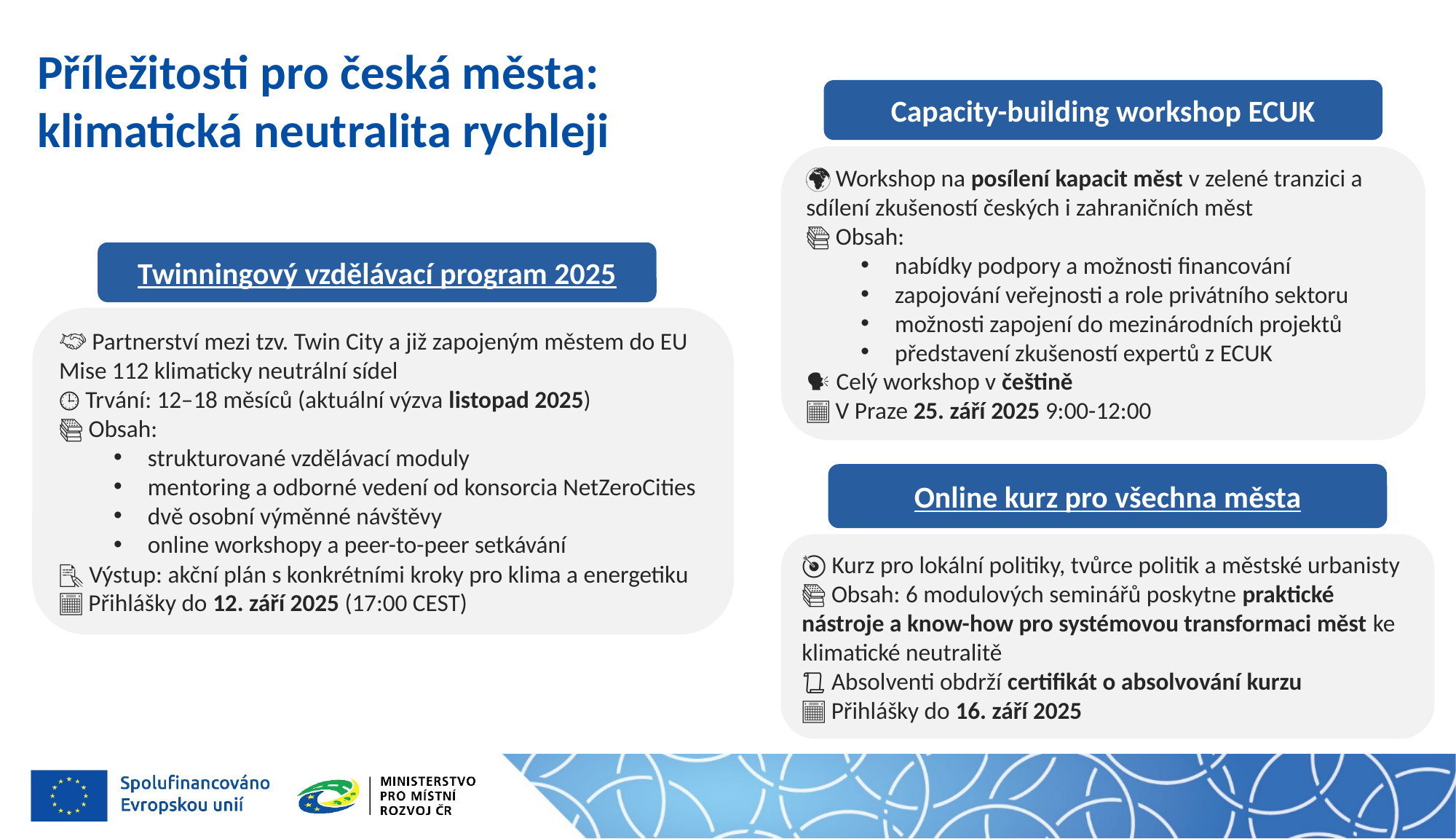

Příležitosti pro česká města: klimatická neutralita rychleji
Capacity-building workshop ECUK
🌍 Workshop na posílení kapacit měst v zelené tranzici a sdílení zkušeností českých i zahraničních měst
📚 Obsah:
nabídky podpory a možnosti financování
zapojování veřejnosti a role privátního sektoru
možnosti zapojení do mezinárodních projektů
představení zkušeností expertů z ECUK
🗣 Celý workshop v češtině
📅 V Praze 25. září 2025 9:00-12:00
Twinningový vzdělávací program 2025
🤝 Partnerství mezi tzv. Twin City a již zapojeným městem do EU Mise 112 klimaticky neutrální sídel
🕒 Trvání: 12–18 měsíců (aktuální výzva listopad 2025)
📚 Obsah:
strukturované vzdělávací moduly
mentoring a odborné vedení od konsorcia NetZeroCities
dvě osobní výměnné návštěvy
online workshopy a peer-to-peer setkávání
📝 Výstup: akční plán s konkrétními kroky pro klima a energetiku
📅 Přihlášky do 12. září 2025 (17:00 CEST)

Online kurz pro všechna města
🎯 Kurz pro lokální politiky, tvůrce politik a městské urbanisty
📚 Obsah: 6 modulových seminářů poskytne praktické nástroje a know-how pro systémovou transformaci měst ke klimatické neutralitě
📜 Absolventi obdrží certifikát o absolvování kurzu
📅 Přihlášky do 16. září 2025